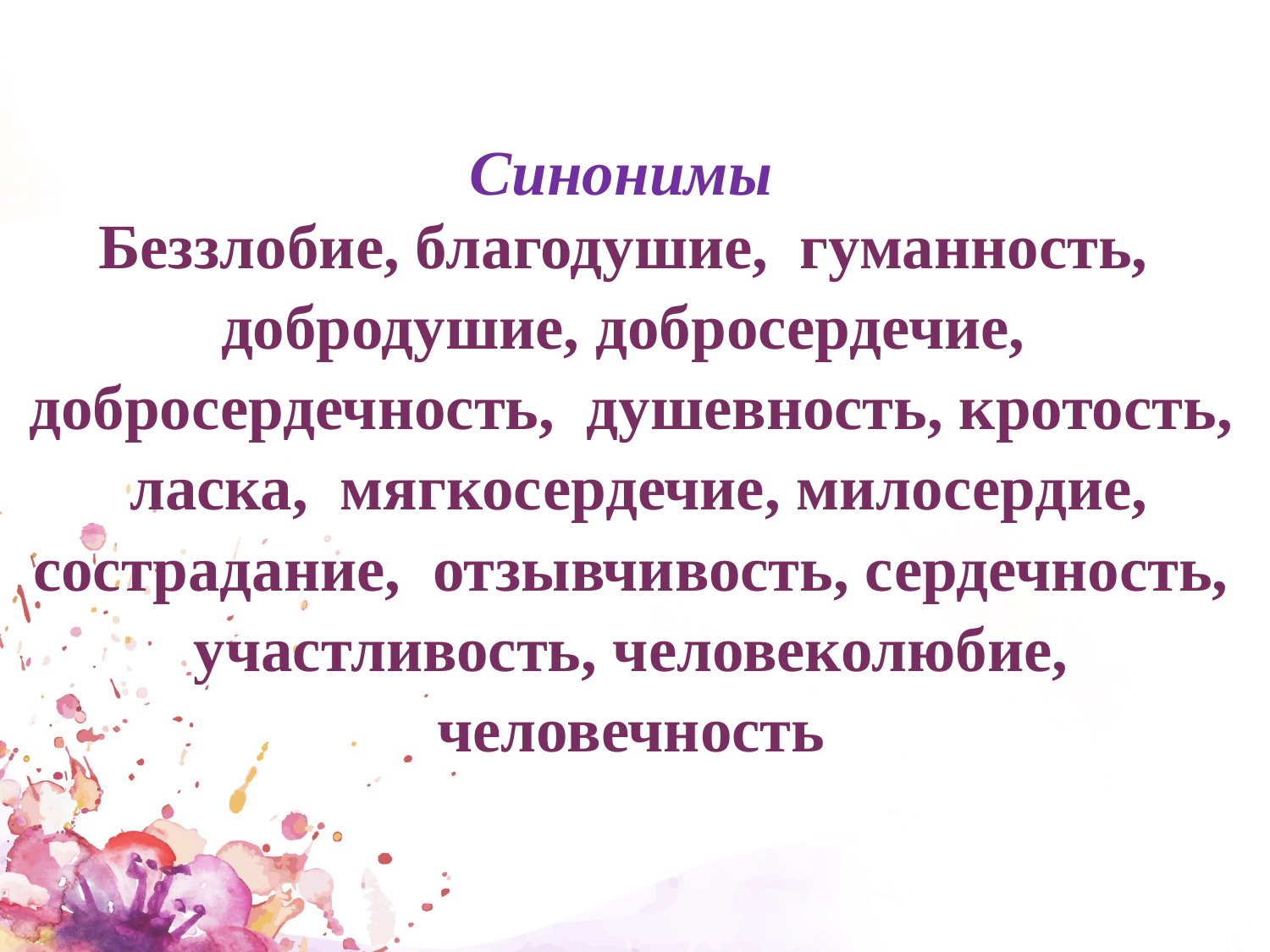

# Синонимы
Беззлобие, благодушие,  гуманность,
добродушие, добросердечие,
добросердечность,  душевность, кротость,
 ласка,  мягкосердечие, милосердие,
сострадание,  отзывчивость, сердечность,
участливость, человеколюбие,
человечность